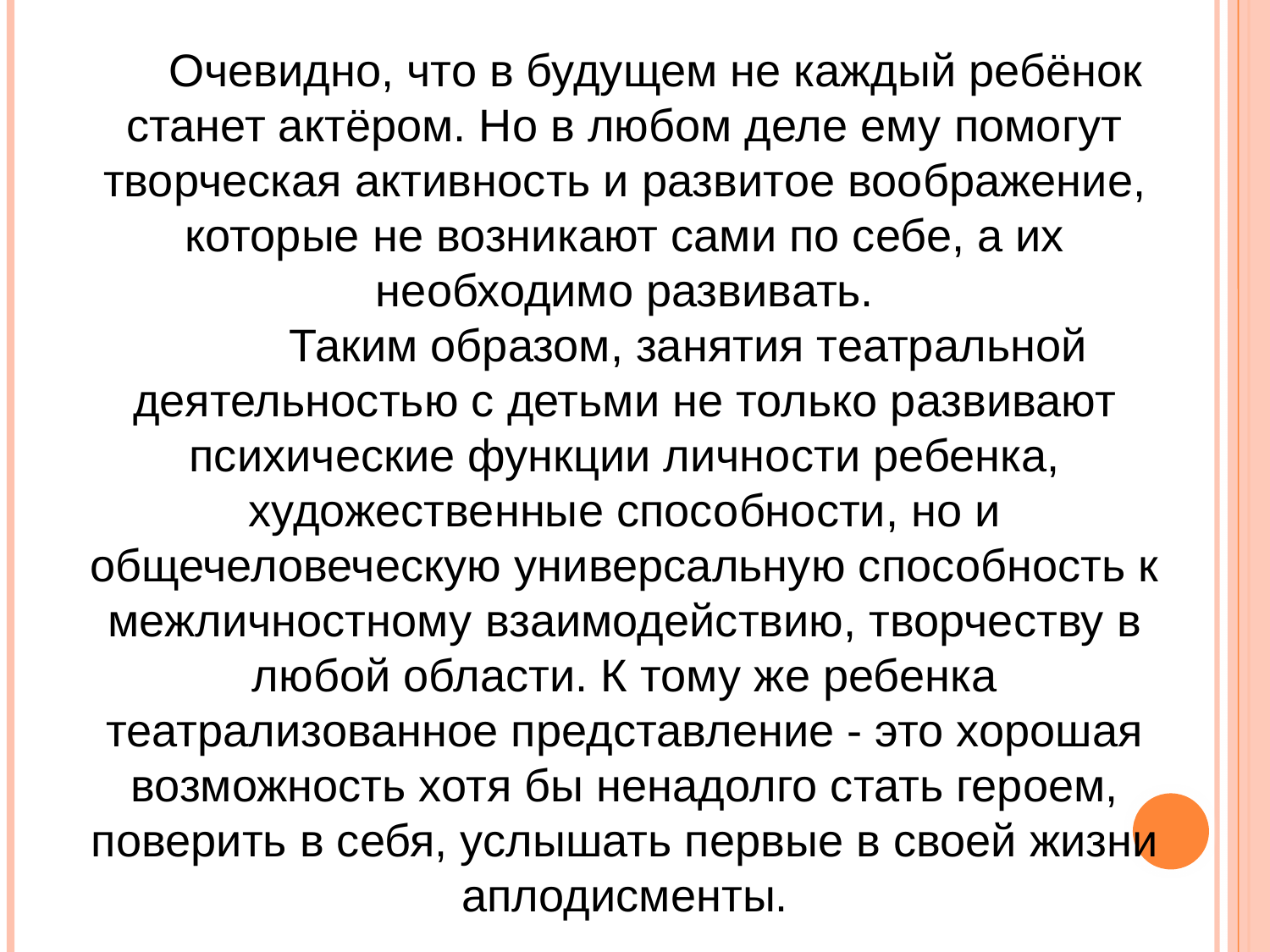

Очевидно, что в будущем не каждый ребёнок станет актёром. Но в любом деле ему помогут творческая активность и развитое воображение, которые не возникают сами по себе, а их необходимо развивать.
	Таким образом, занятия театральной деятельностью с детьми не только развивают психические функции личности ребенка, художественные способности, но и общечеловеческую универсальную способность к межличностному взаимодействию, творчеству в любой области. К тому же ребенка театрализованное представление - это хорошая возможность хотя бы ненадолго стать героем, поверить в себя, услышать первые в своей жизни аплодисменты.